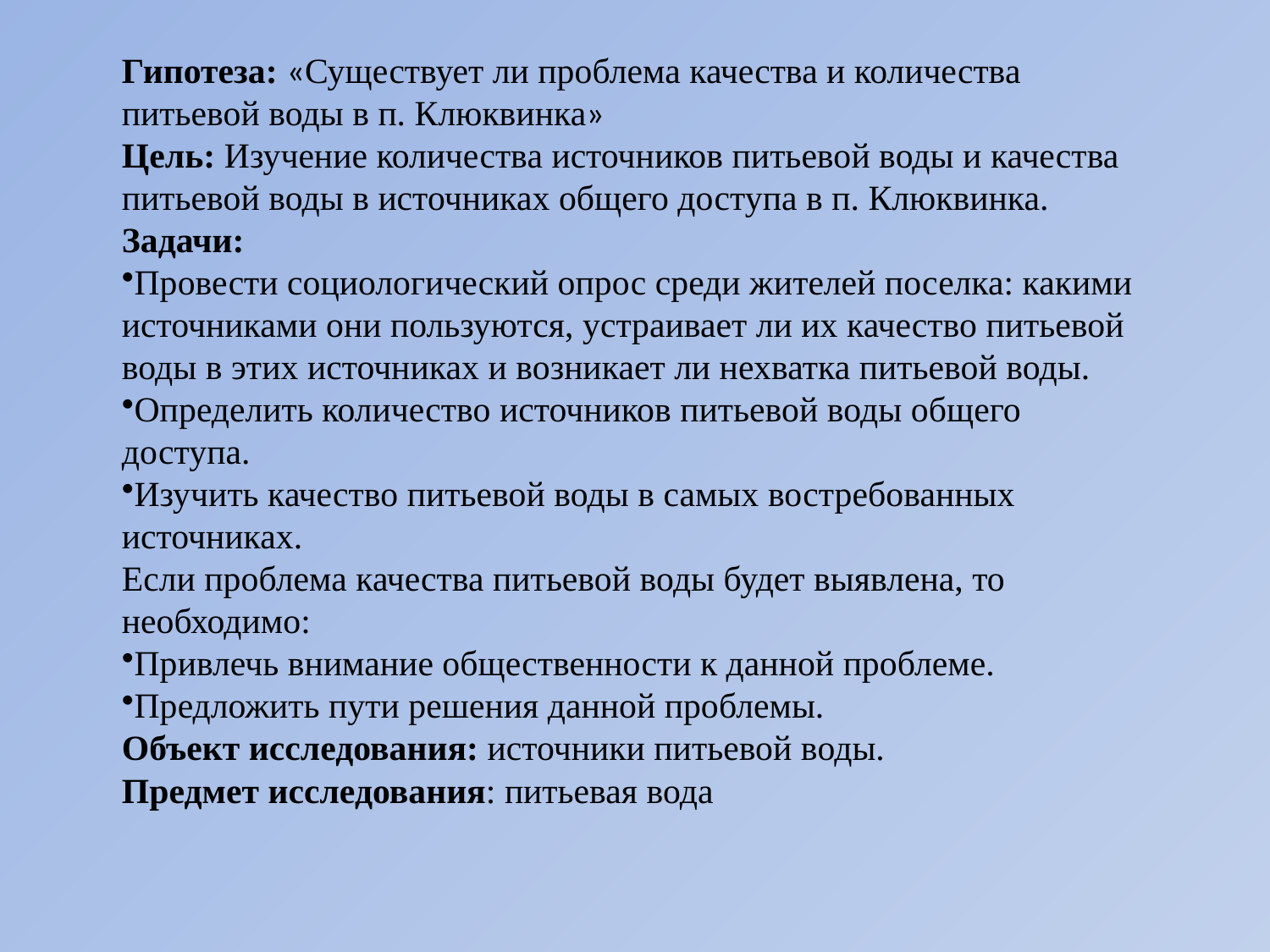

Гипотеза: «Существует ли проблема качества и количества питьевой воды в п. Клюквинка»
Цель: Изучение количества источников питьевой воды и качества питьевой воды в источниках общего доступа в п. Клюквинка.
Задачи:
Провести социологический опрос среди жителей поселка: какими источниками они пользуются, устраивает ли их качество питьевой воды в этих источниках и возникает ли нехватка питьевой воды.
Определить количество источников питьевой воды общего доступа.
Изучить качество питьевой воды в самых востребованных источниках.
Если проблема качества питьевой воды будет выявлена, то необходимо:
Привлечь внимание общественности к данной проблеме.
Предложить пути решения данной проблемы.
Объект исследования: источники питьевой воды.
Предмет исследования: питьевая вода